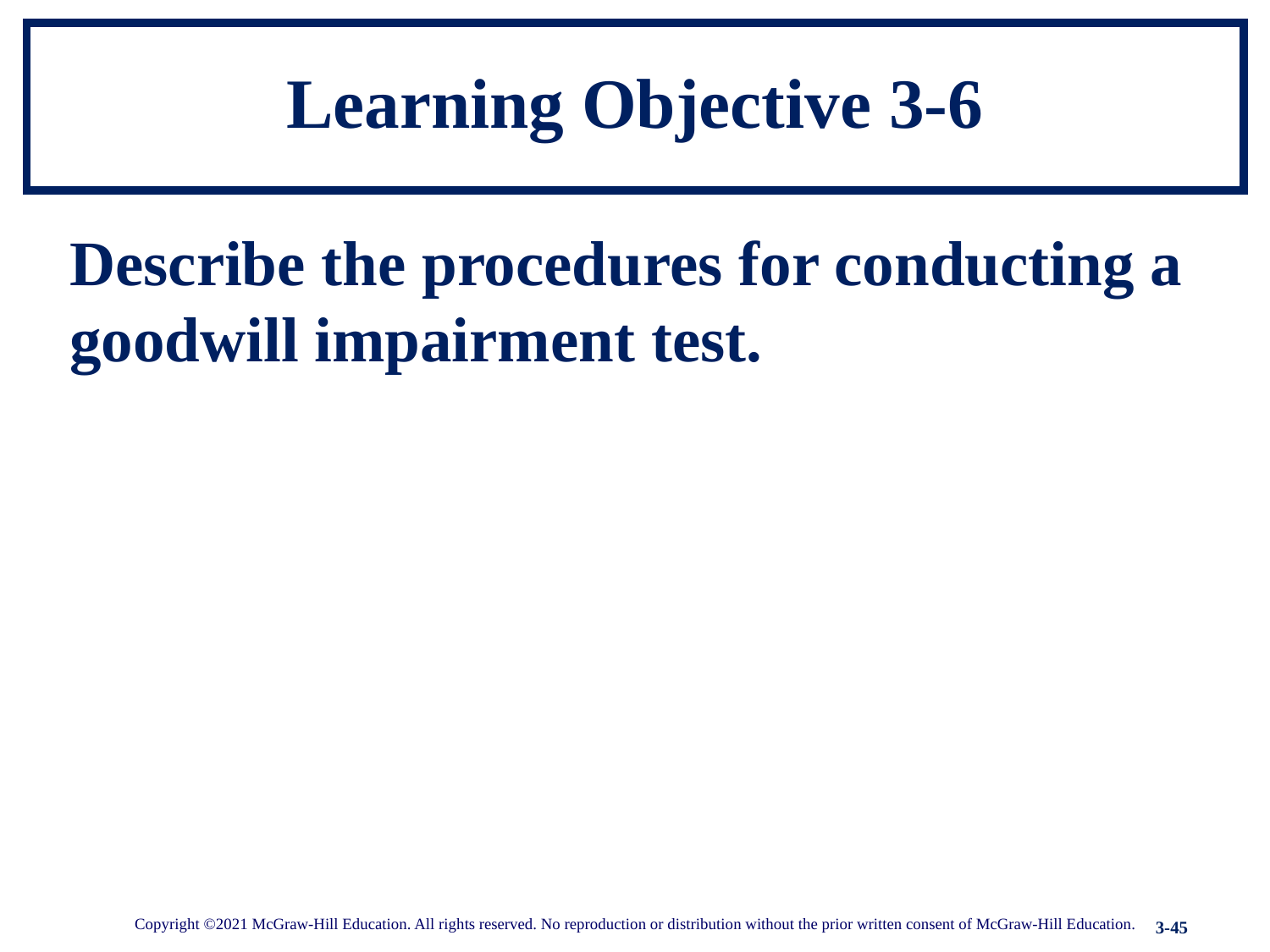

# Learning Objective 3-6
Describe the procedures for conducting a goodwill impairment test.
Copyright ©2021 McGraw-Hill Education. All rights reserved. No reproduction or distribution without the prior written consent of McGraw-Hill Education.
3-45